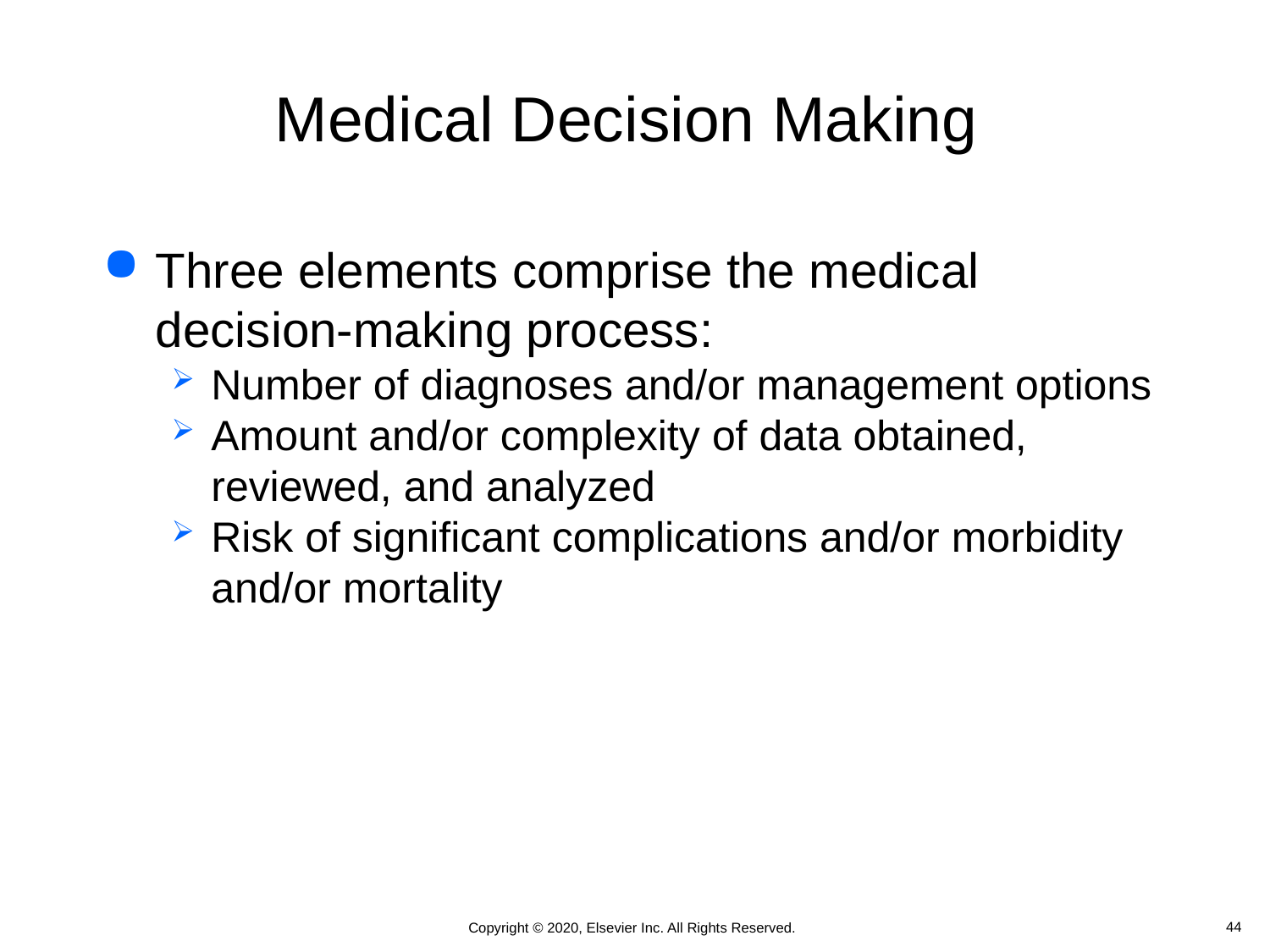

# Medical Decision Making
Three elements comprise the medical decision-making process:
Number of diagnoses and/or management options
Amount and/or complexity of data obtained, reviewed, and analyzed
Risk of significant complications and/or morbidity and/or mortality
 44